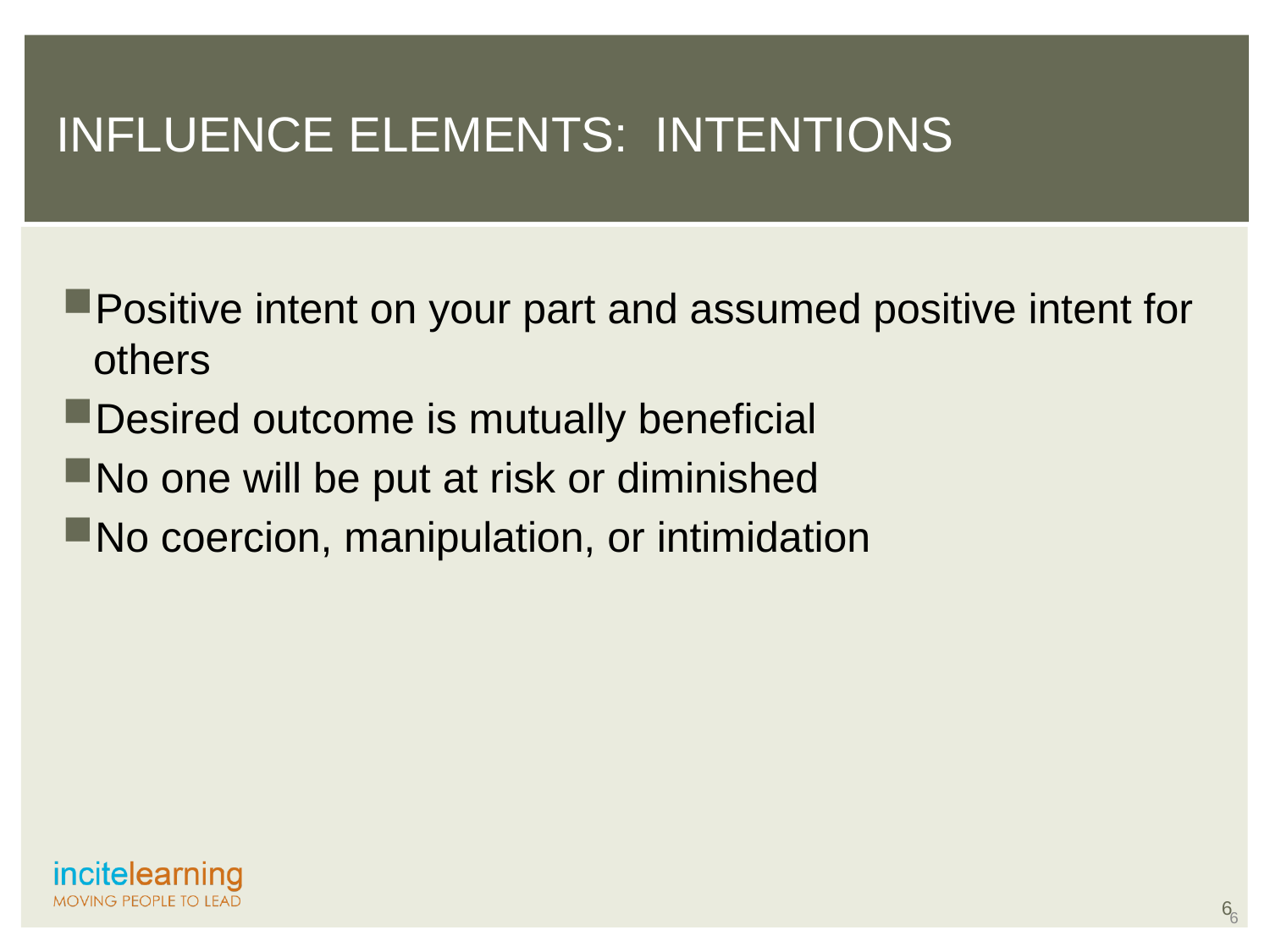

Influence Elements:  Intentions
Positive intent on your part and assumed positive intent for others
Desired outcome is mutually beneficial
No one will be put at risk or diminished
No coercion, manipulation, or intimidation

6